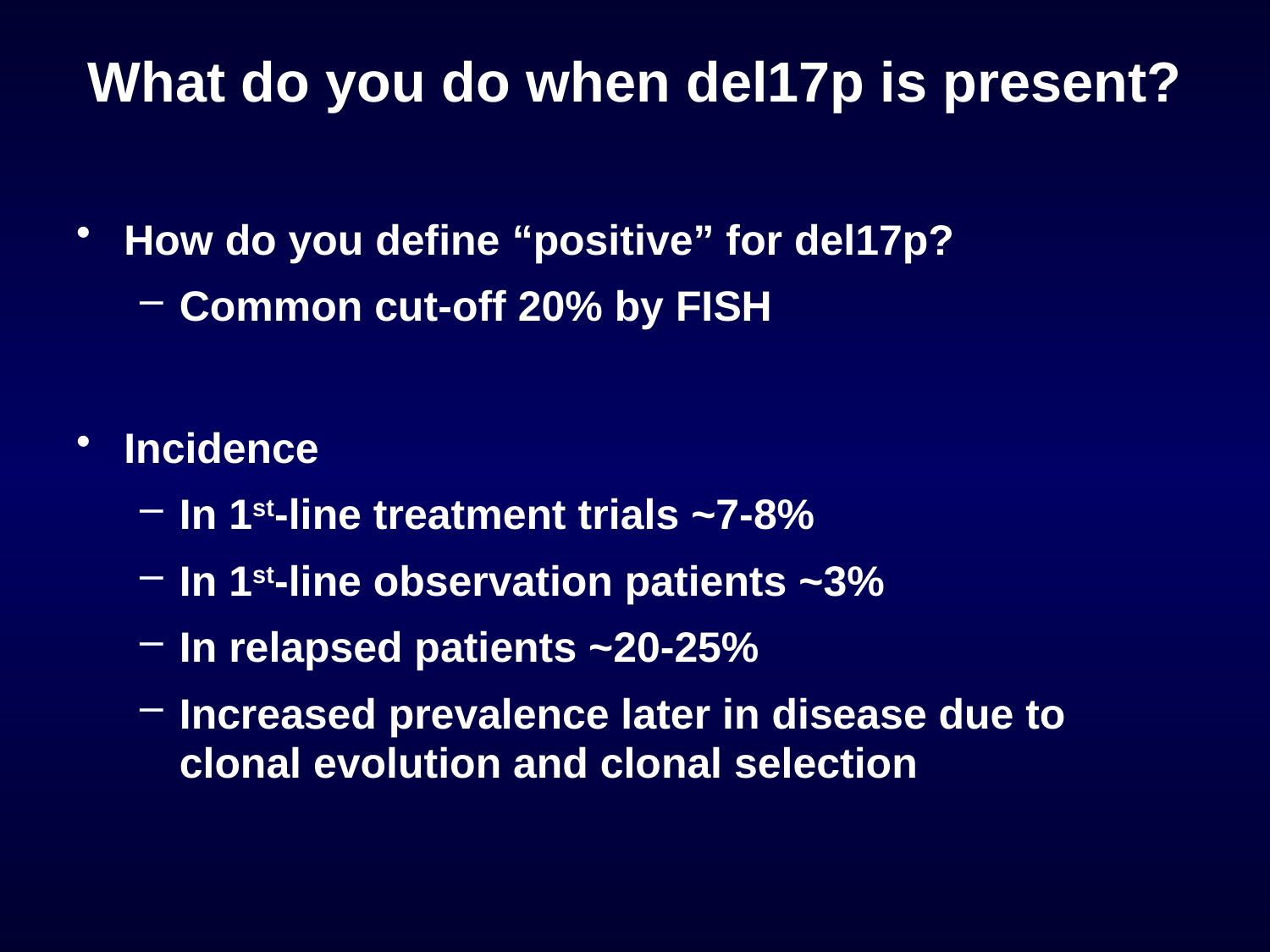

# What do you do when del17p is present?
How do you define “positive” for del17p?
Common cut-off 20% by FISH

Incidence
In 1st-line treatment trials ~7-8%
In 1st-line observation patients ~3%
In relapsed patients ~20-25%
Increased prevalence later in disease due to clonal evolution and clonal selection